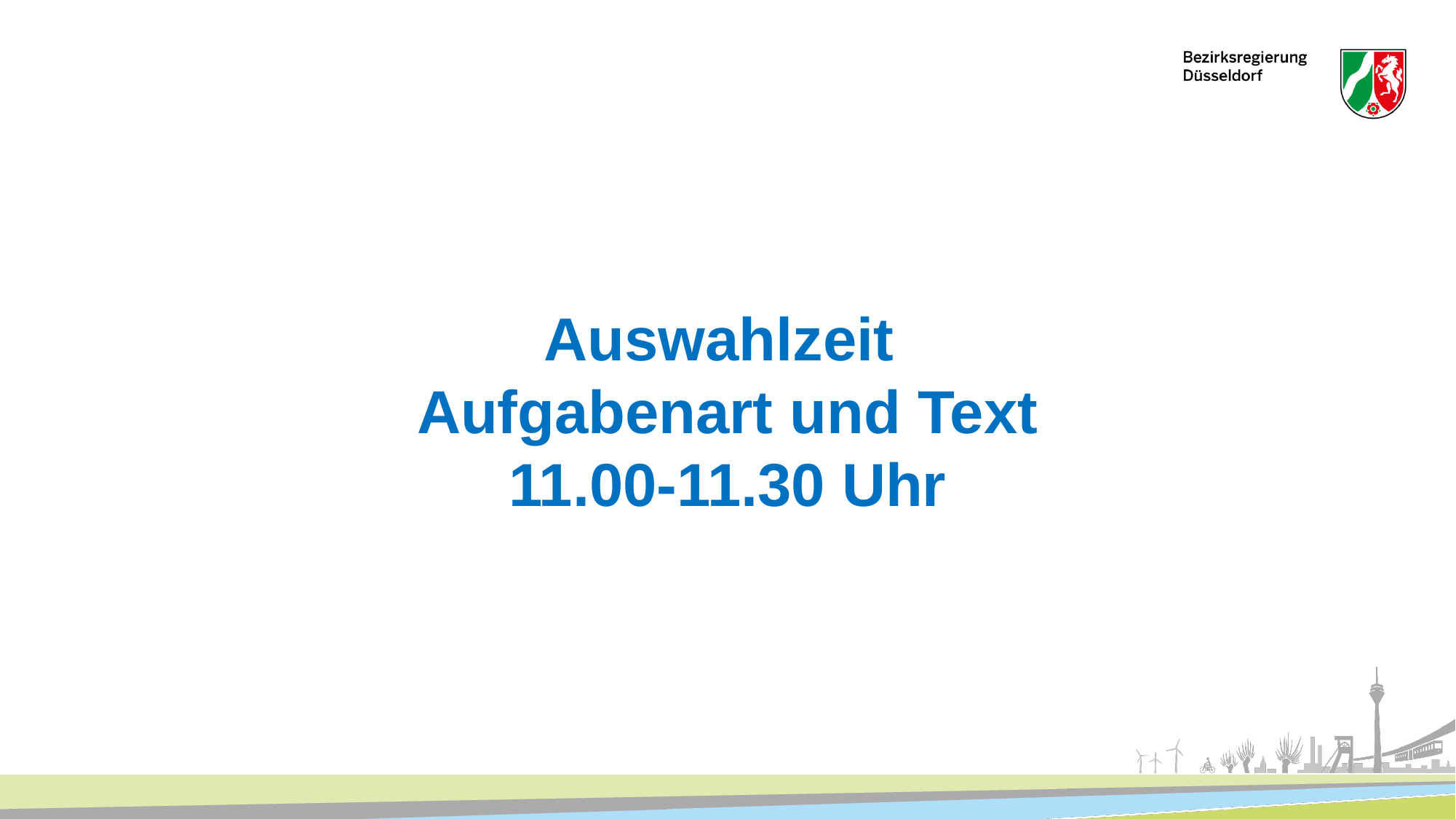

# Auswahlzeit Aufgabenart und Text 11.00-11.30 Uhr